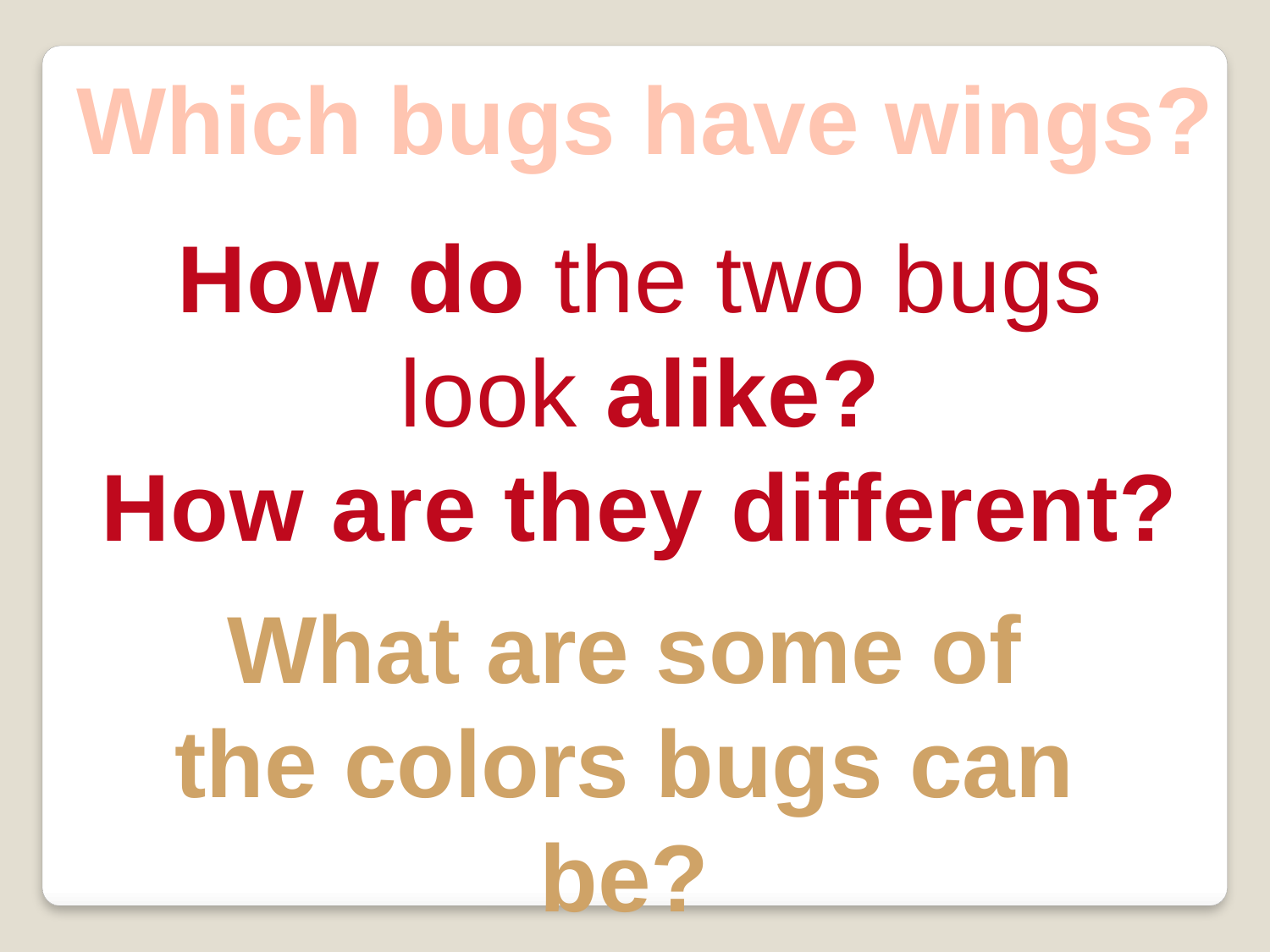

Which bugs have wings?
How do the two bugs
look alike?
How are they different?
What are some of the colors bugs can be?